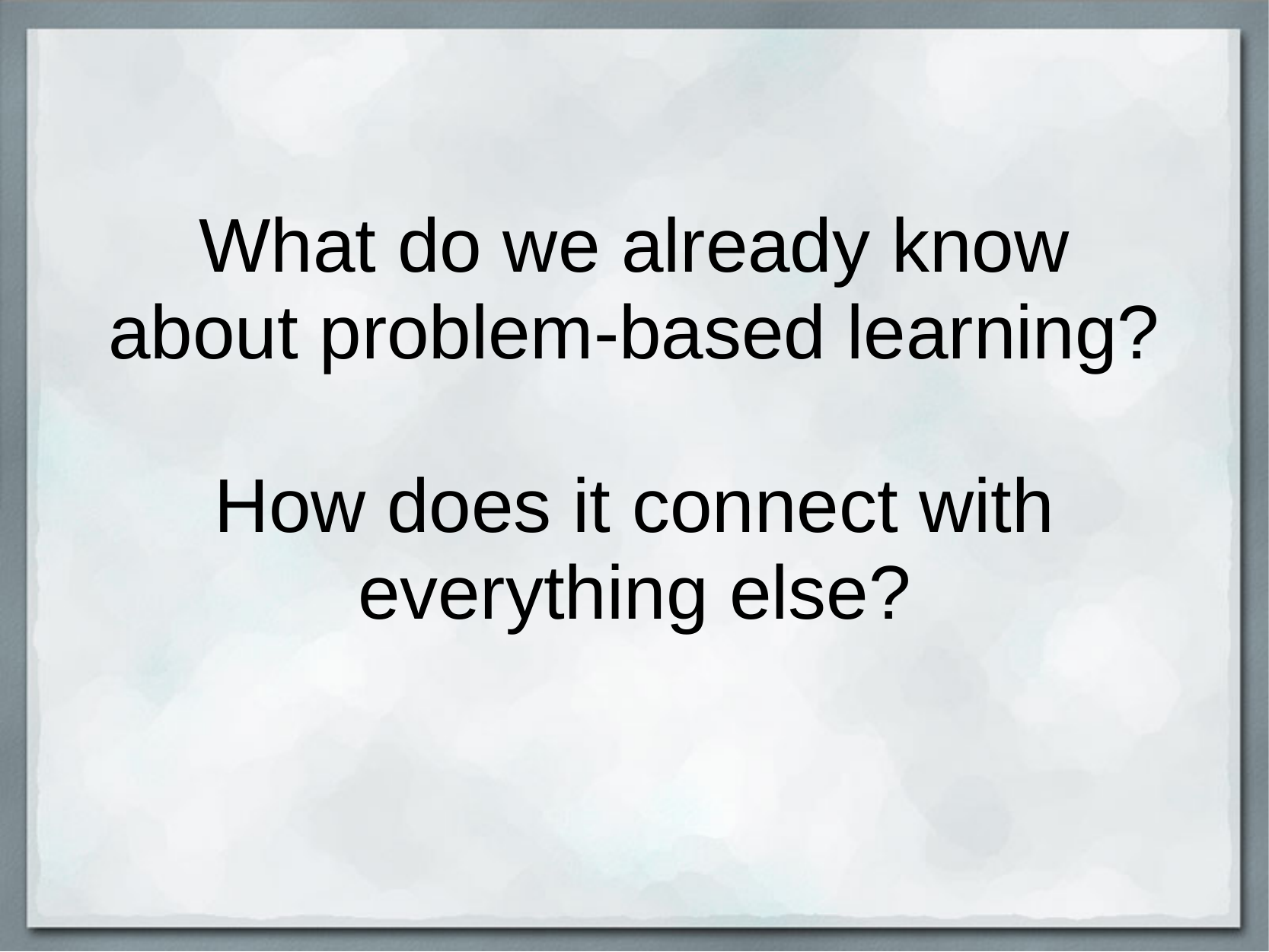

# What do we already know about problem-based learning?   How does it connect with everything else?